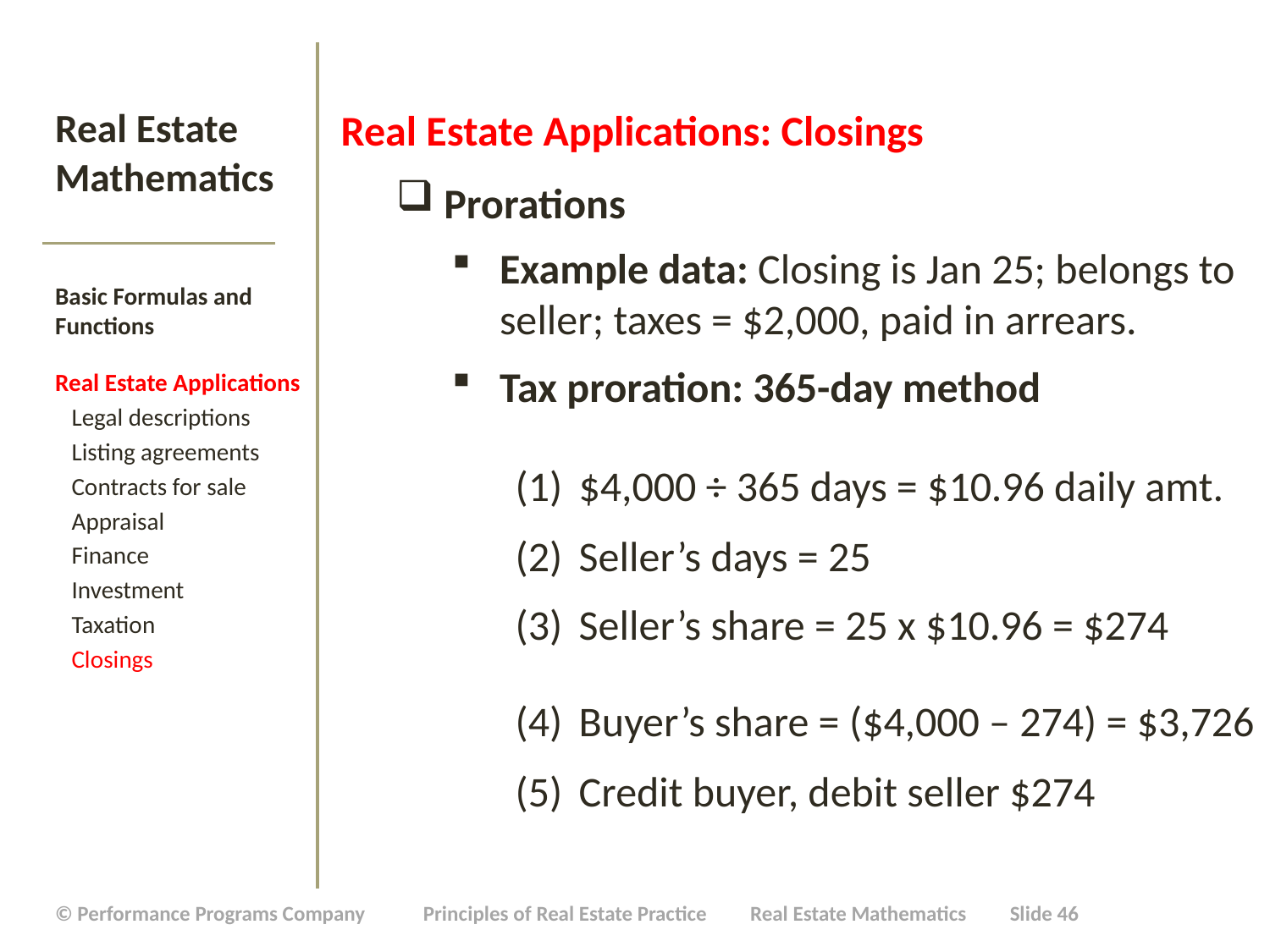

Real Estate Applications: Closings

Prorations
Example data: Closing is Jan 25; belongs to seller; taxes = $2,000, paid in arrears.
Tax proration: 365-day method

$4,000 ÷ 365 days = $10.96 daily amt.
Seller’s days = 25
Seller’s share = 25 x $10.96 = $274

Buyer’s share = ($4,000 – 274) = $3,726
Credit buyer, debit seller $274

# Real Estate Mathematics

Basic Formulas and Functions

Real Estate Applications
   Legal descriptions
   Listing agreements
   Contracts for sale
   Appraisal
   Finance
   Investment
   Taxation
   Closings

| © Performance Programs Company Principles of Real Estate Practice Real Estate Mathematics Slide 46 |
| --- |